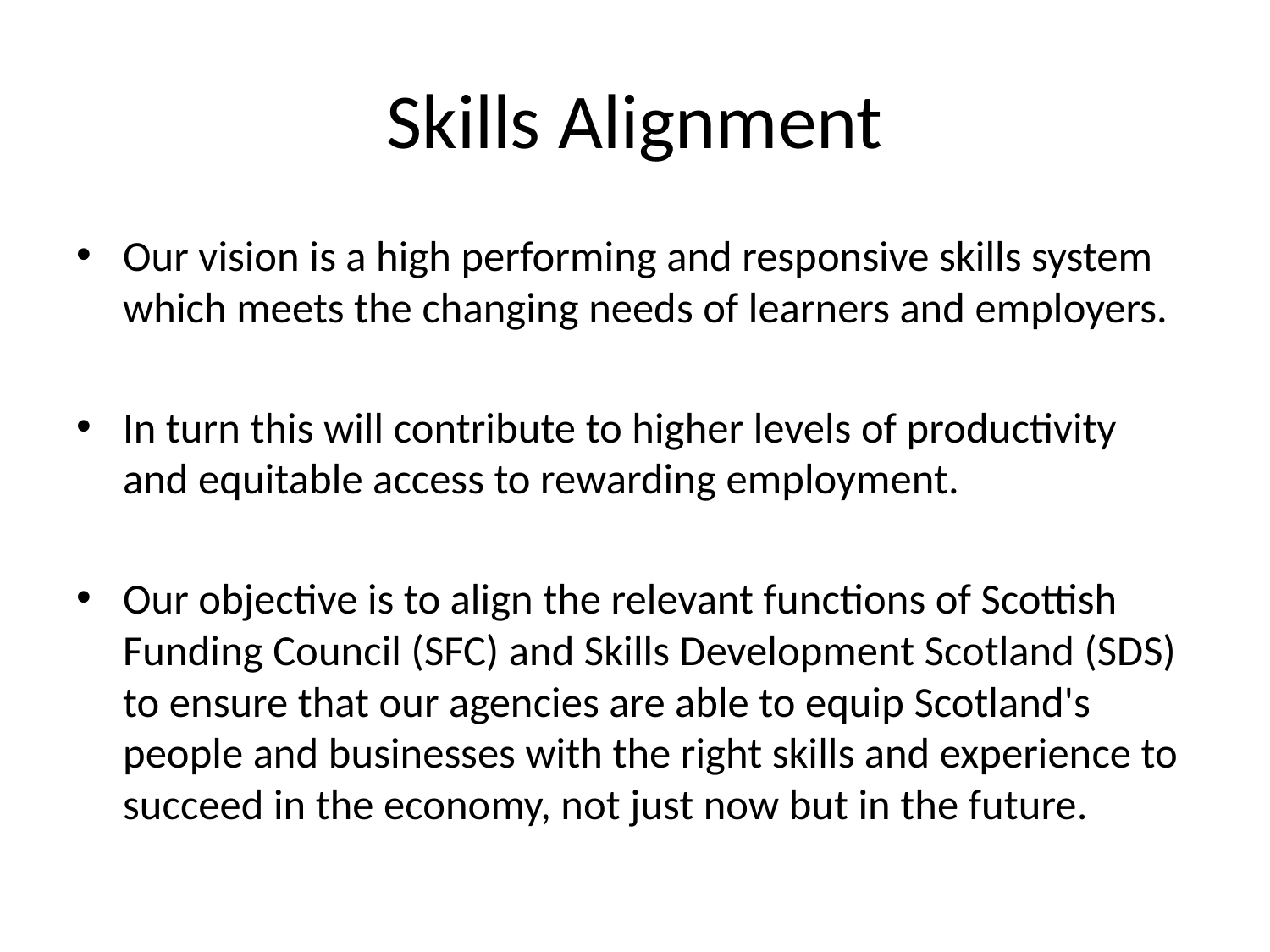

# Skills Alignment
Our vision is a high performing and responsive skills system which meets the changing needs of learners and employers.

In turn this will contribute to higher levels of productivity and equitable access to rewarding employment.

Our objective is to align the relevant functions of Scottish Funding Council (SFC) and Skills Development Scotland (SDS) to ensure that our agencies are able to equip Scotland's people and businesses with the right skills and experience to succeed in the economy, not just now but in the future.